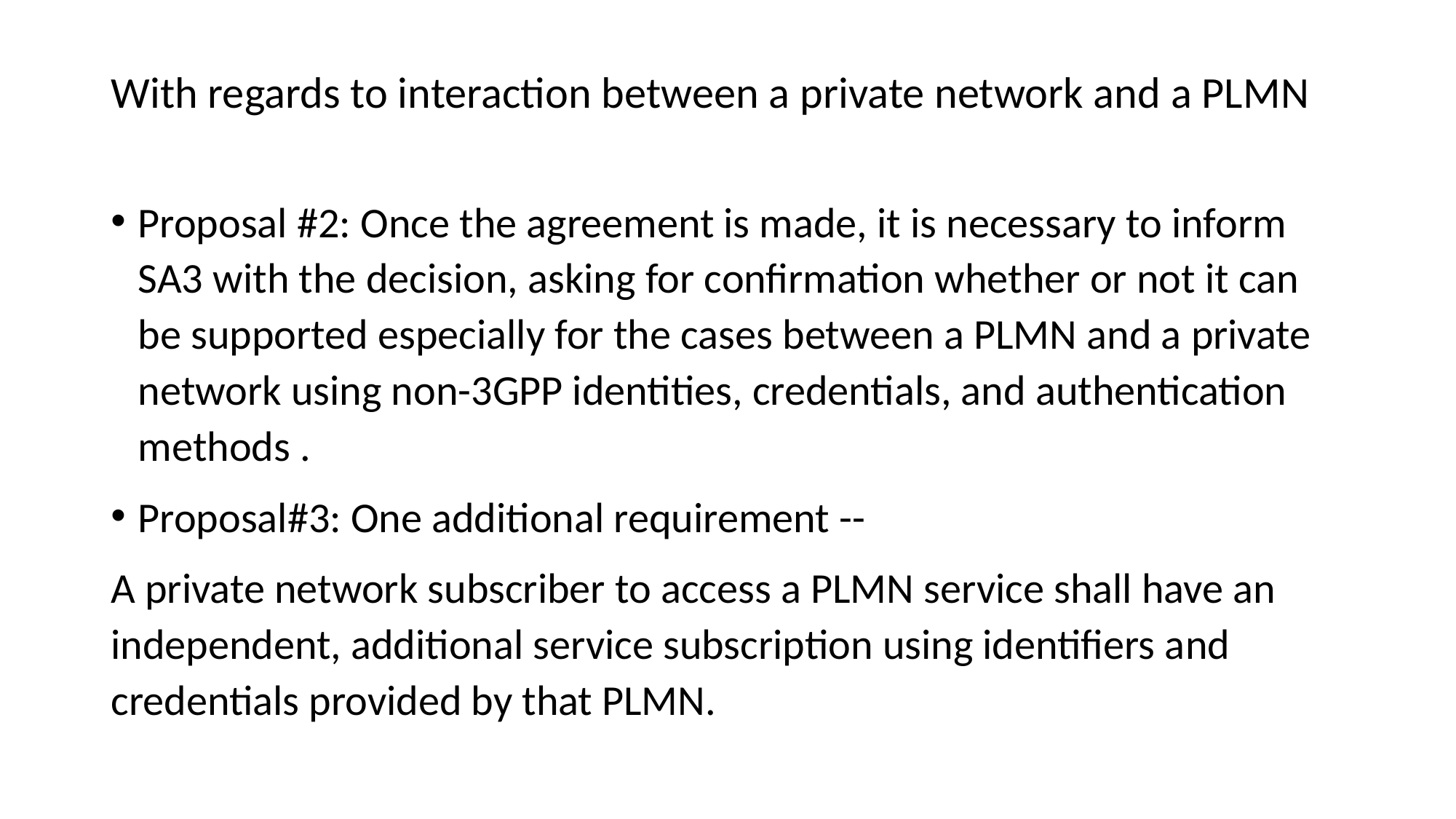

# With regards to interaction between a private network and a PLMN
Proposal #2: Once the agreement is made, it is necessary to inform SA3 with the decision, asking for confirmation whether or not it can be supported especially for the cases between a PLMN and a private network using non-3GPP identities, credentials, and authentication methods .
Proposal#3: One additional requirement --
A private network subscriber to access a PLMN service shall have an independent, additional service subscription using identifiers and credentials provided by that PLMN.